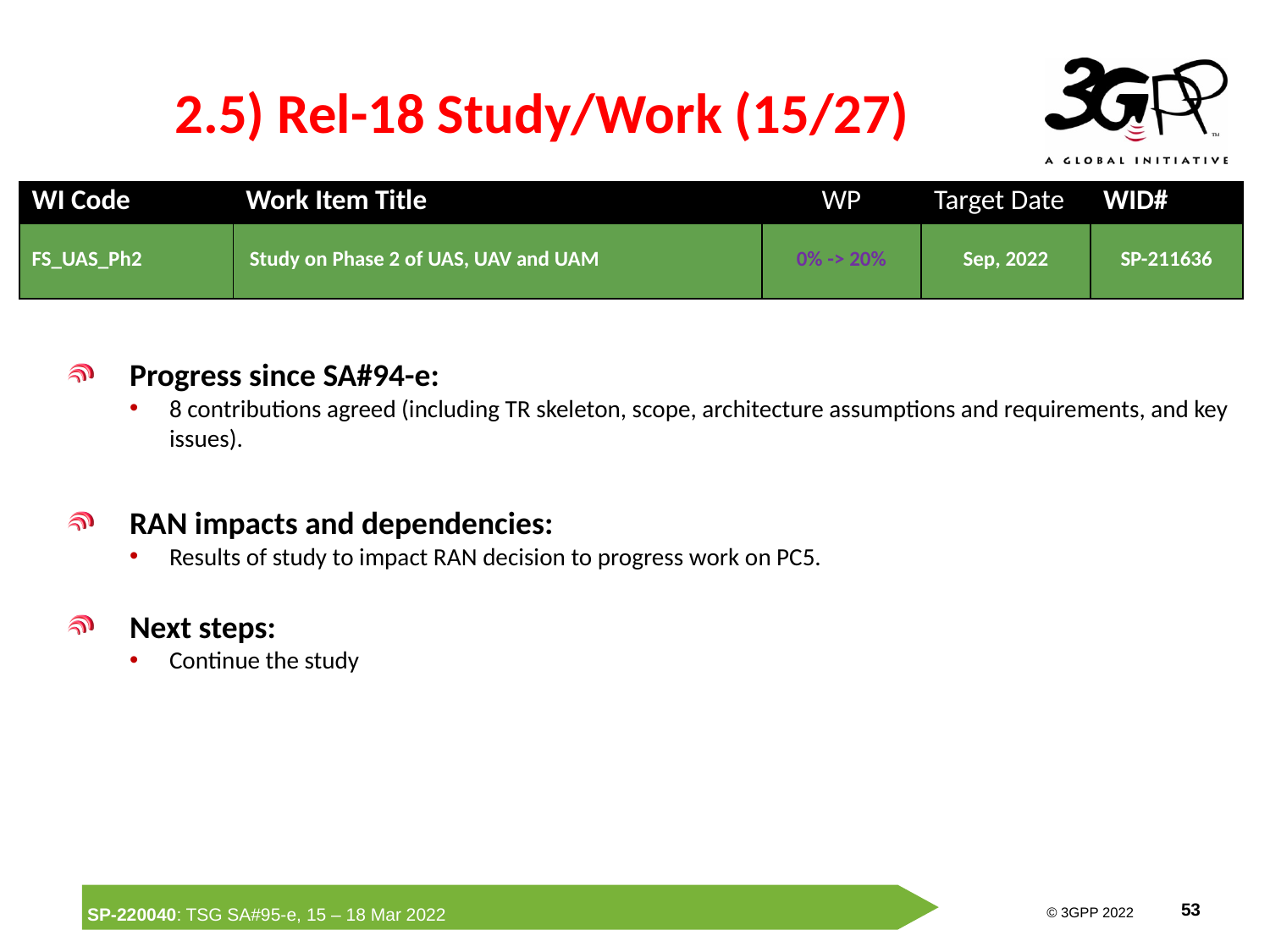

# 2.5) Rel-18 Study/Work (15/27)
| WI Code | Work Item Title | WP | Target Date | WID# |
| --- | --- | --- | --- | --- |
| FS\_UAS\_Ph2 | Study on Phase 2 of UAS, UAV and UAM | 0% -> 20% | Sep, 2022 | SP-211636 |
Progress since SA#94-e:
8 contributions agreed (including TR skeleton, scope, architecture assumptions and requirements, and key issues).

RAN impacts and dependencies:
Results of study to impact RAN decision to progress work on PC5.

Next steps:
Continue the study